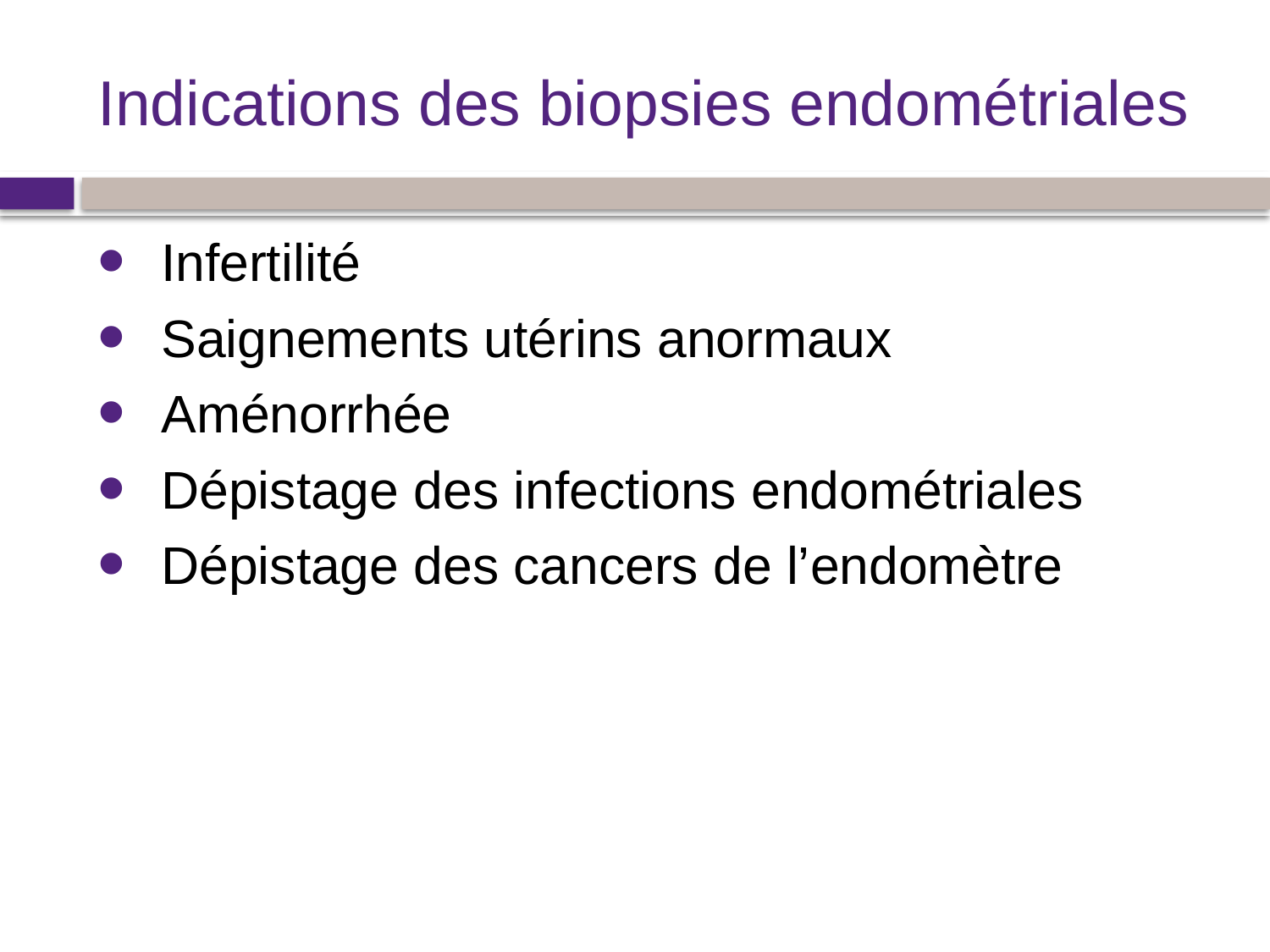

# Indications des biopsies endométriales
Infertilité
Saignements utérins anormaux
Aménorrhée
Dépistage des infections endométriales
Dépistage des cancers de l’endomètre